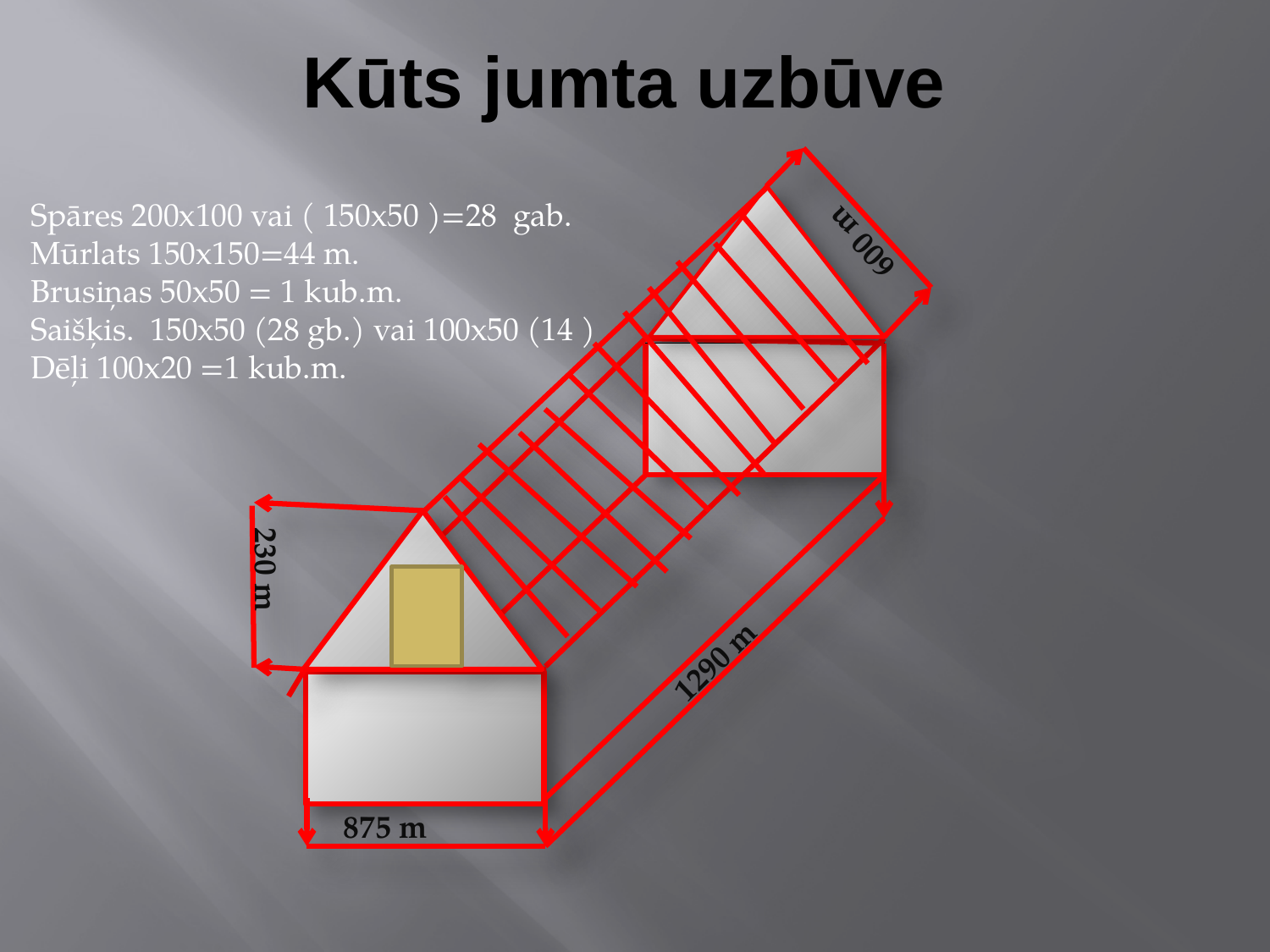

# Kūts jumta uzbūve

Spāres 200x100 vai ( 150x50 )=28  gab.
Mūrlats 150x150=44 m.
Brusiņas 50x50 = 1 kub.m.
Saišķis.  150x50 (28 gb.) vai 100x50 (14 )
Dēļi 100x20 =1 kub.m.
600 m

      230 m

          1290 m

875 m